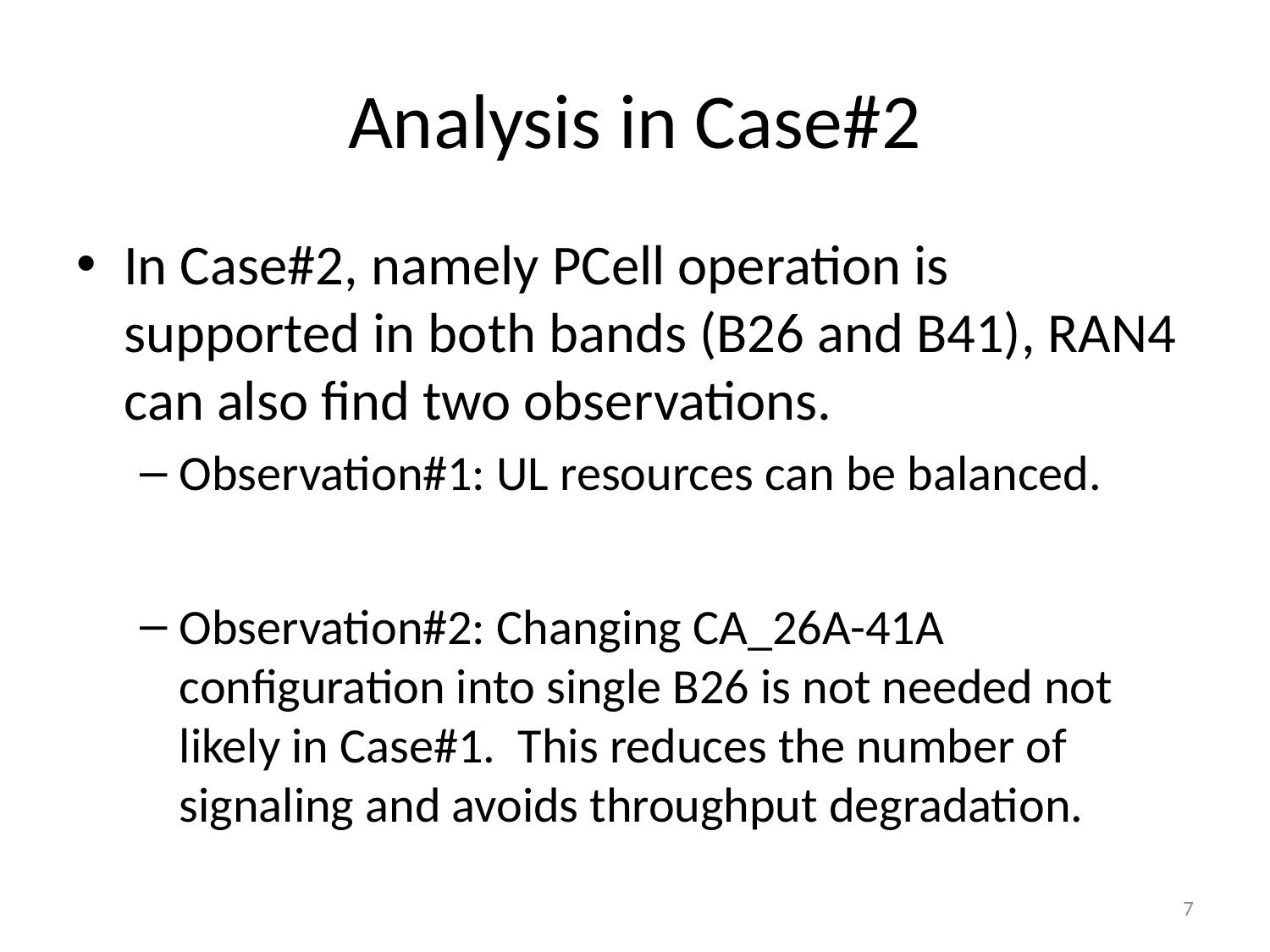

# Analysis in Case#2
In Case#2, namely PCell operation is supported in both bands (B26 and B41), RAN4 can also find two observations.
Observation#1: UL resources can be balanced.

Observation#2: Changing CA_26A-41A configuration into single B26 is not needed not likely in Case#1.  This reduces the number of signaling and avoids throughput degradation.
7